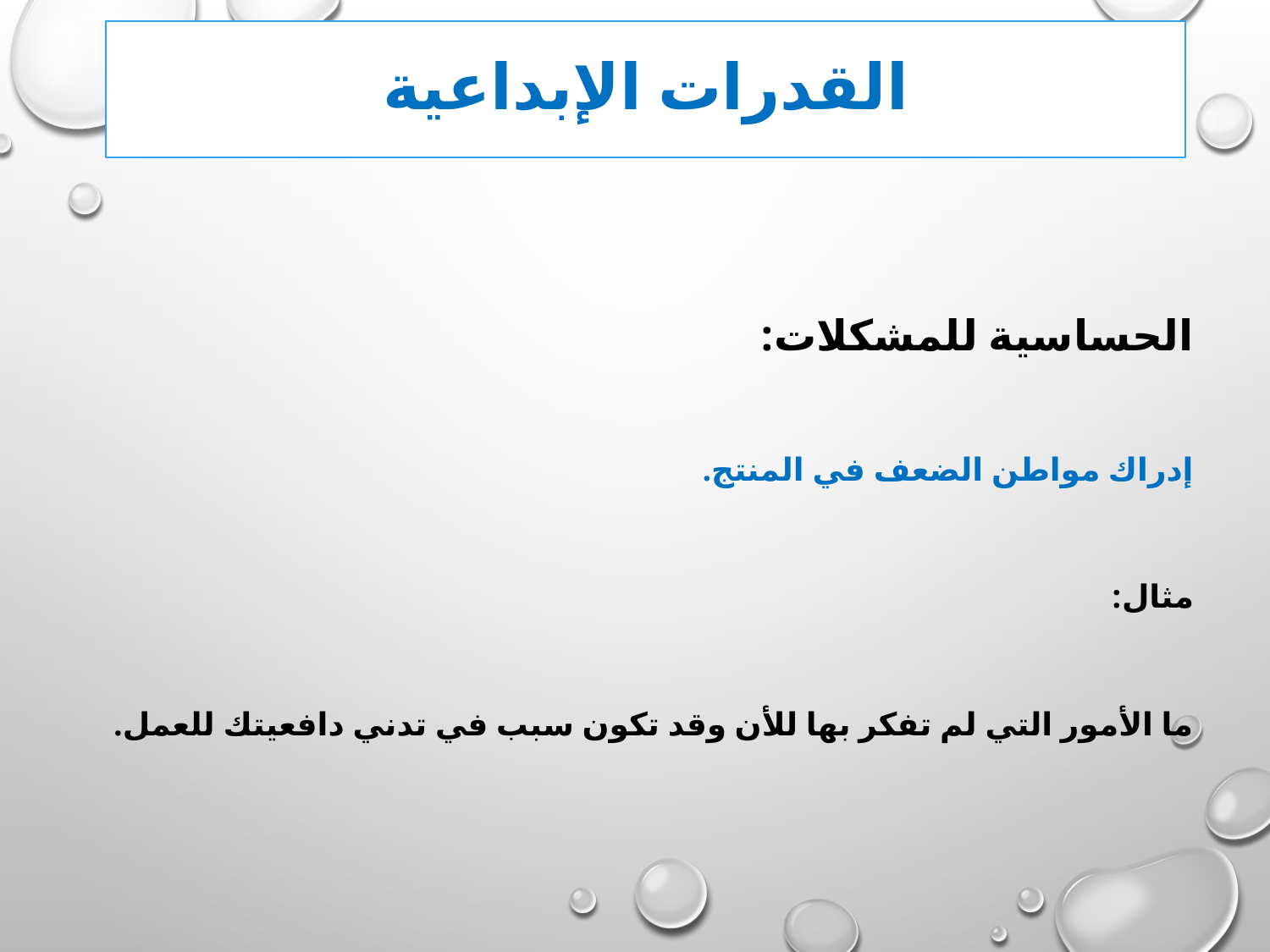

# القدرات الإبداعية
الحساسية للمشكلات:
إدراك مواطن الضعف في المنتج.
مثال:
ما الأمور التي لم تفكر بها للأن وقد تكون سبب في تدني دافعيتك للعمل.